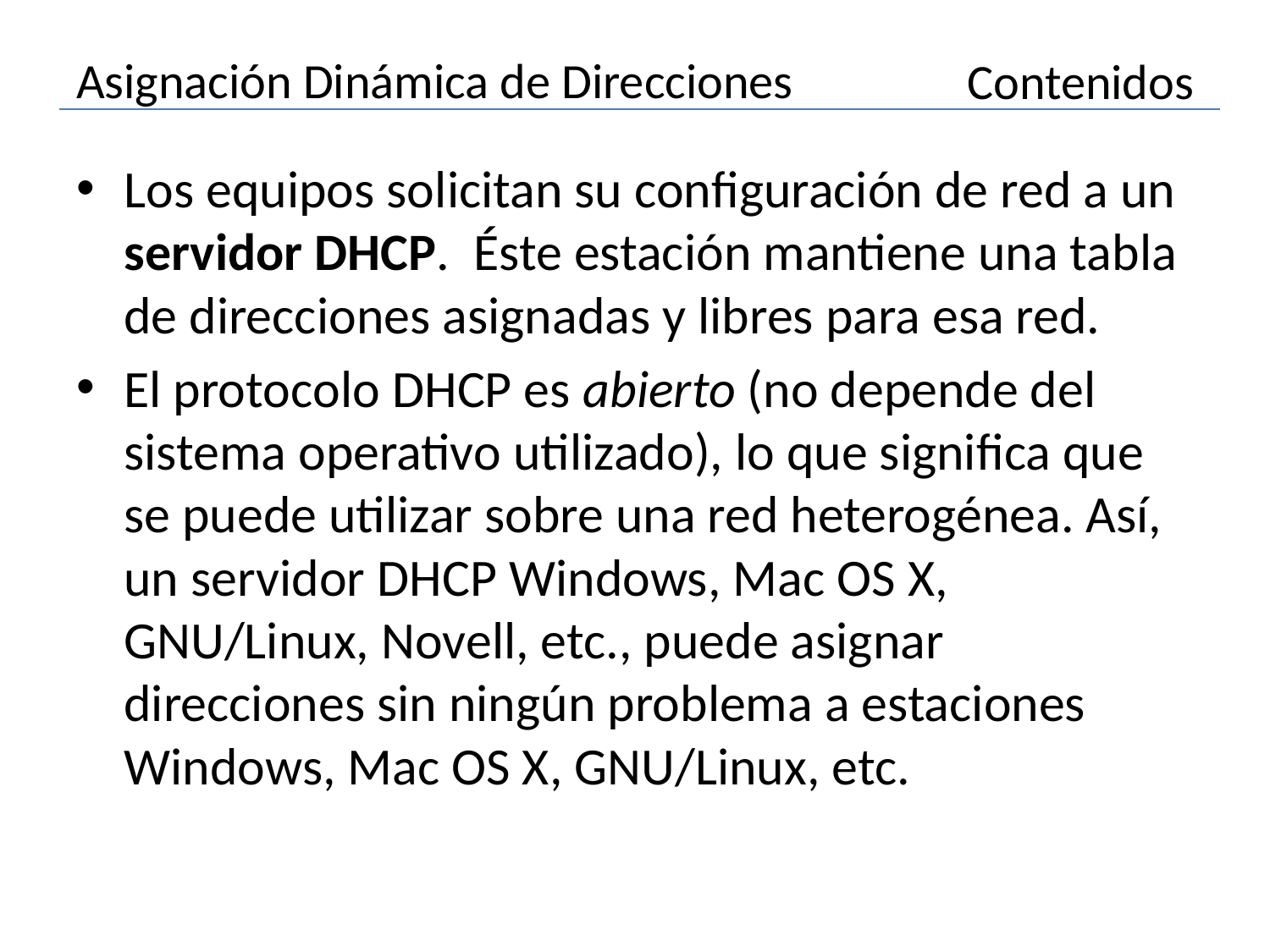

# Asignación Dinámica de Direcciones
Contenidos
Los equipos solicitan su configuración de red a un servidor DHCP.  Éste estación mantiene una tabla de direcciones asignadas y libres para esa red.
El protocolo DHCP es abierto (no depende del sistema operativo utilizado), lo que significa que se puede utilizar sobre una red heterogénea. Así, un servidor DHCP Windows, Mac OS X, GNU/Linux, Novell, etc., puede asignar direcciones sin ningún problema a estaciones Windows, Mac OS X, GNU/Linux, etc.